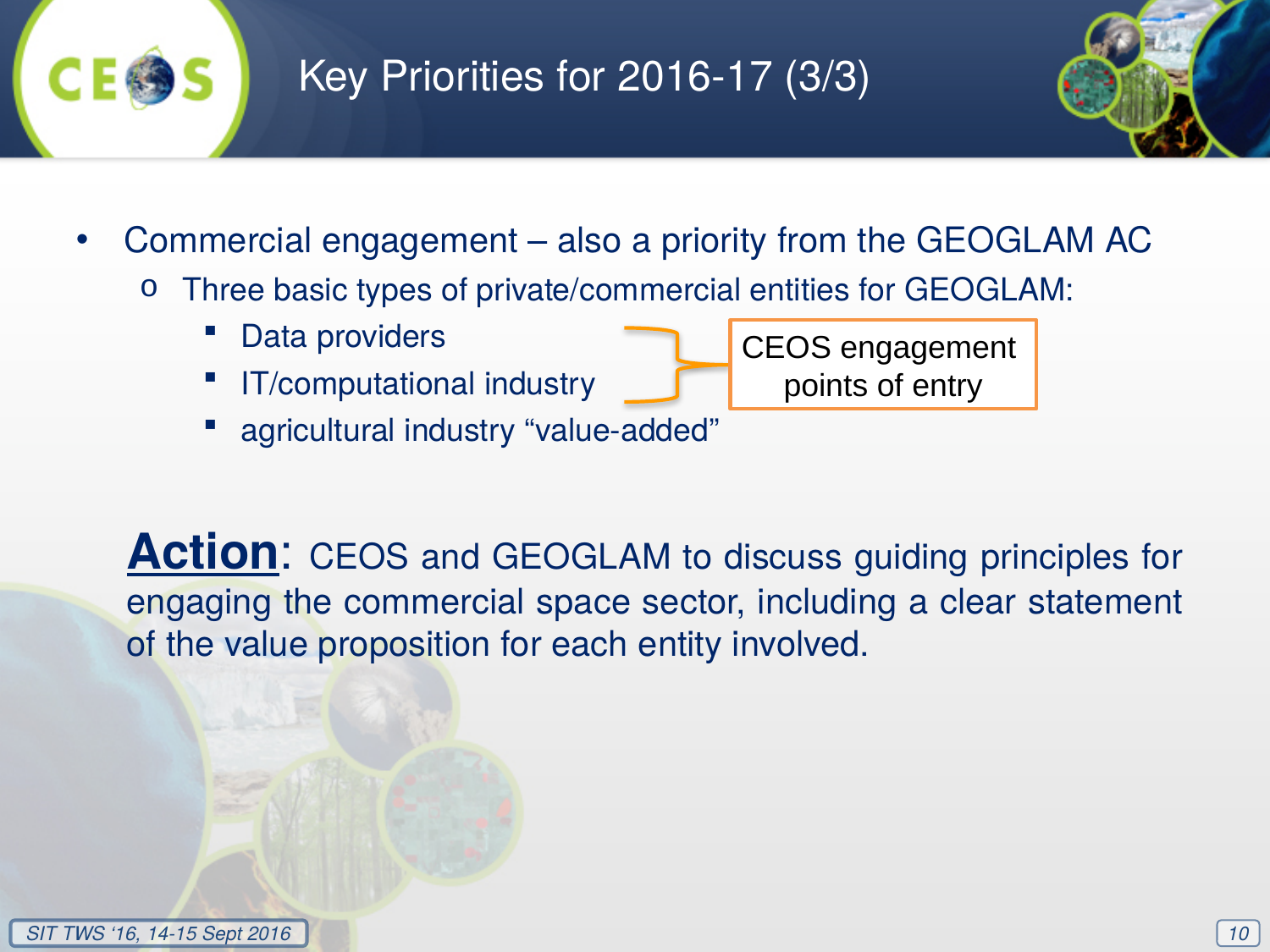

Key Priorities for 2016-17 (3/3)
Commercial engagement – also a priority from the GEOGLAM AC
Three basic types of private/commercial entities for GEOGLAM:
Data providers
IT/computational industry
agricultural industry “value-added”

Action: CEOS and GEOGLAM to discuss guiding principles for engaging the commercial space sector, including a clear statement of the value proposition for each entity involved.

CEOS engagement
points of entry

10